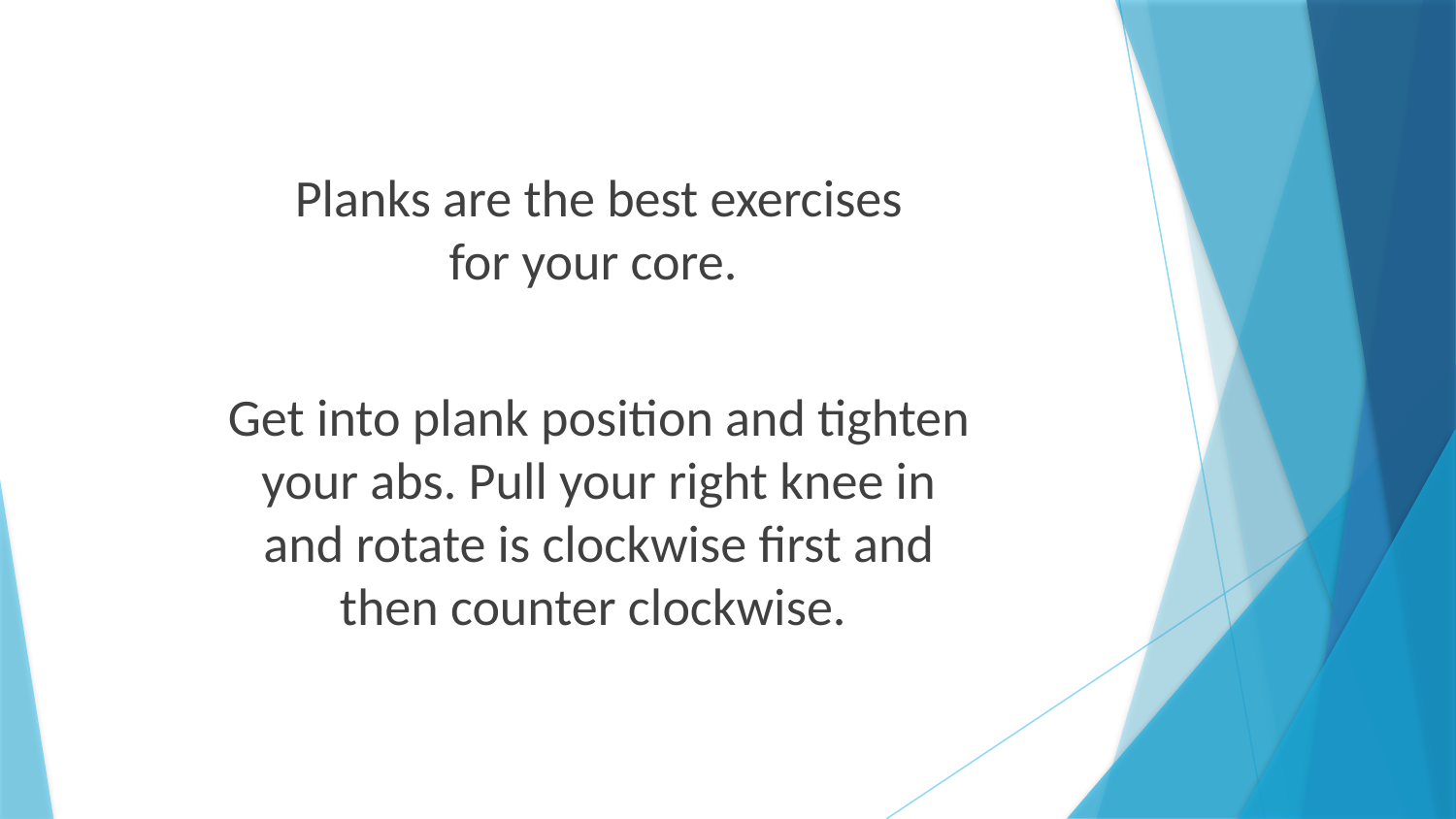

Planks are the best exercises
for your core.

Get into plank position and tighten
your abs. Pull your right knee in
and rotate is clockwise first and
then counter clockwise.